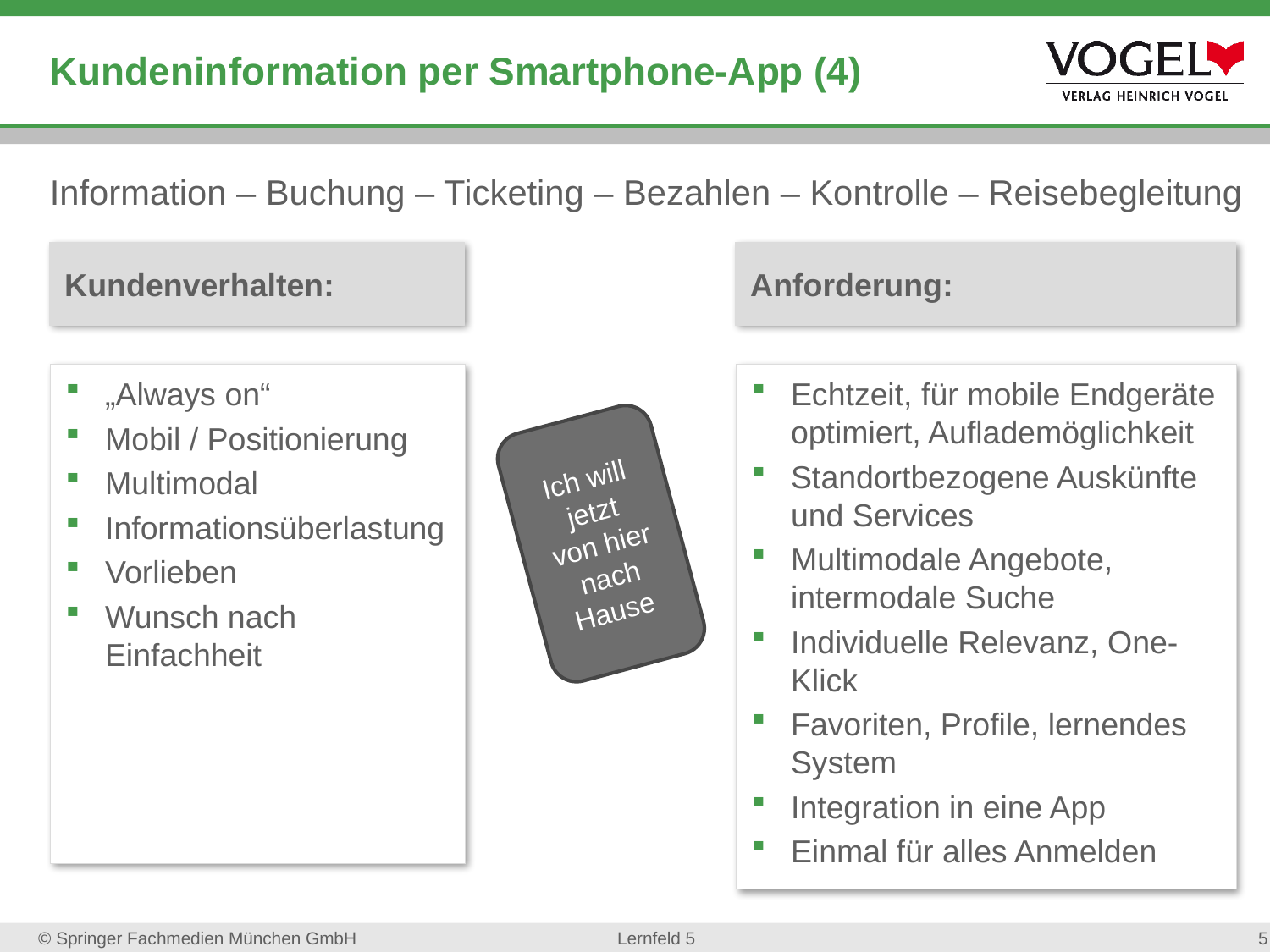

# Kundeninformation per Smartphone-App (4)
Information – Buchung – Ticketing – Bezahlen – Kontrolle – Reisebegleitung
Kundenverhalten:
Anforderung:

„Always on“
Mobil / Positionierung
Multimodal
Informationsüberlastung
Vorlieben
Wunsch nach Einfachheit

Echtzeit, für mobile Endgeräte optimiert, Auflademöglichkeit
Standortbezogene Auskünfte und Services
Multimodale Angebote, intermodale Suche
Individuelle Relevanz, One-Klick
Favoriten, Profile, lernendes System
Integration in eine App
Einmal für alles Anmelden

Ich will jetzt
von hier nach Hause